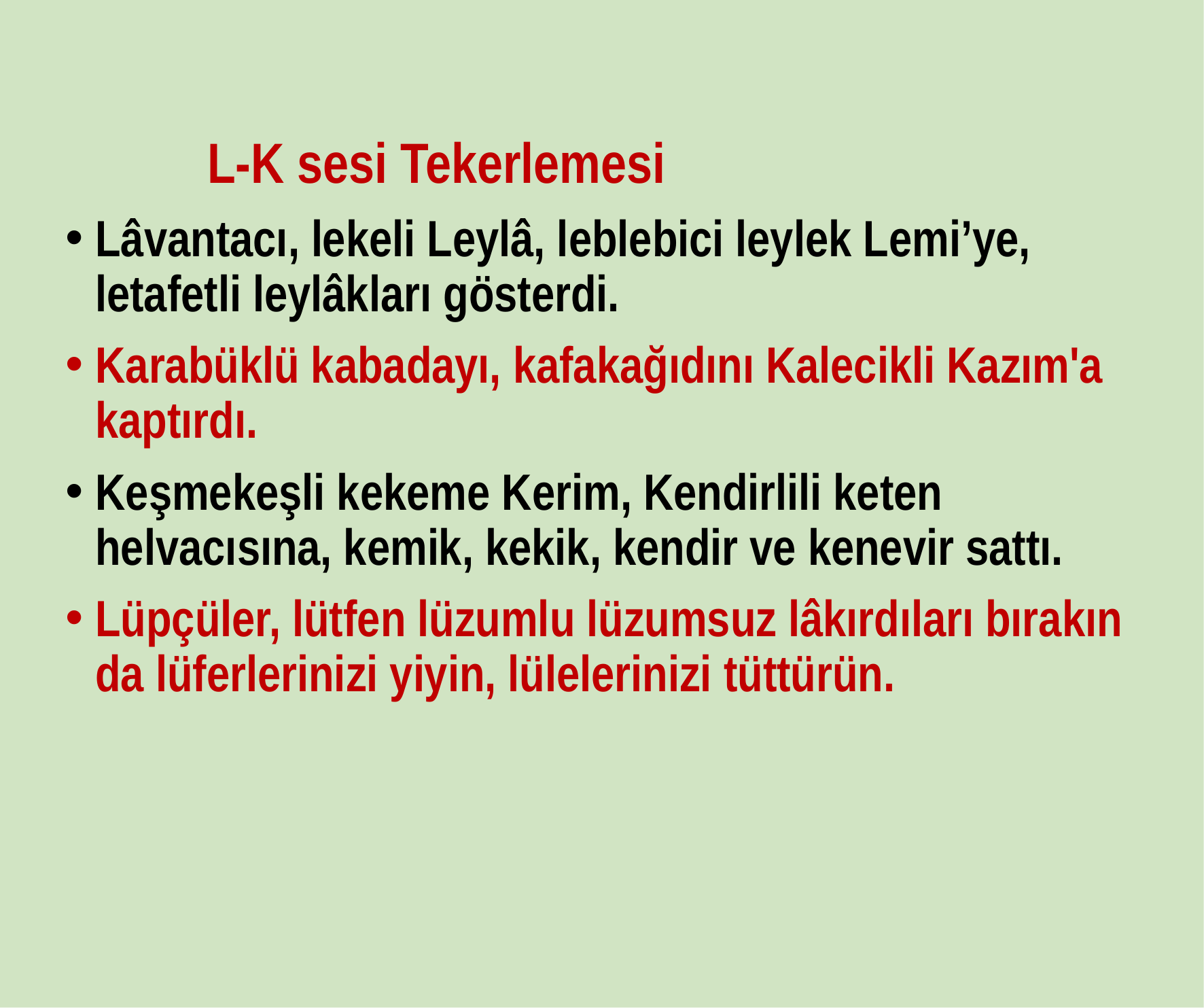

L-K sesi Tekerlemesi
Lâvantacı, lekeli Leylâ, leblebici leylek Lemi’ye, letafetli leylâkları gösterdi.
Karabüklü kabadayı, kafakağıdını Kalecikli Kazım'a kaptırdı.
Keşmekeşli kekeme Kerim, Kendirlili keten helvacısına, kemik, kekik, kendir ve kenevir sattı.
Lüpçüler, lütfen lüzumlu lüzumsuz lâkırdıları bırakın da lüferlerinizi yiyin, lülelerinizi tüttürün.